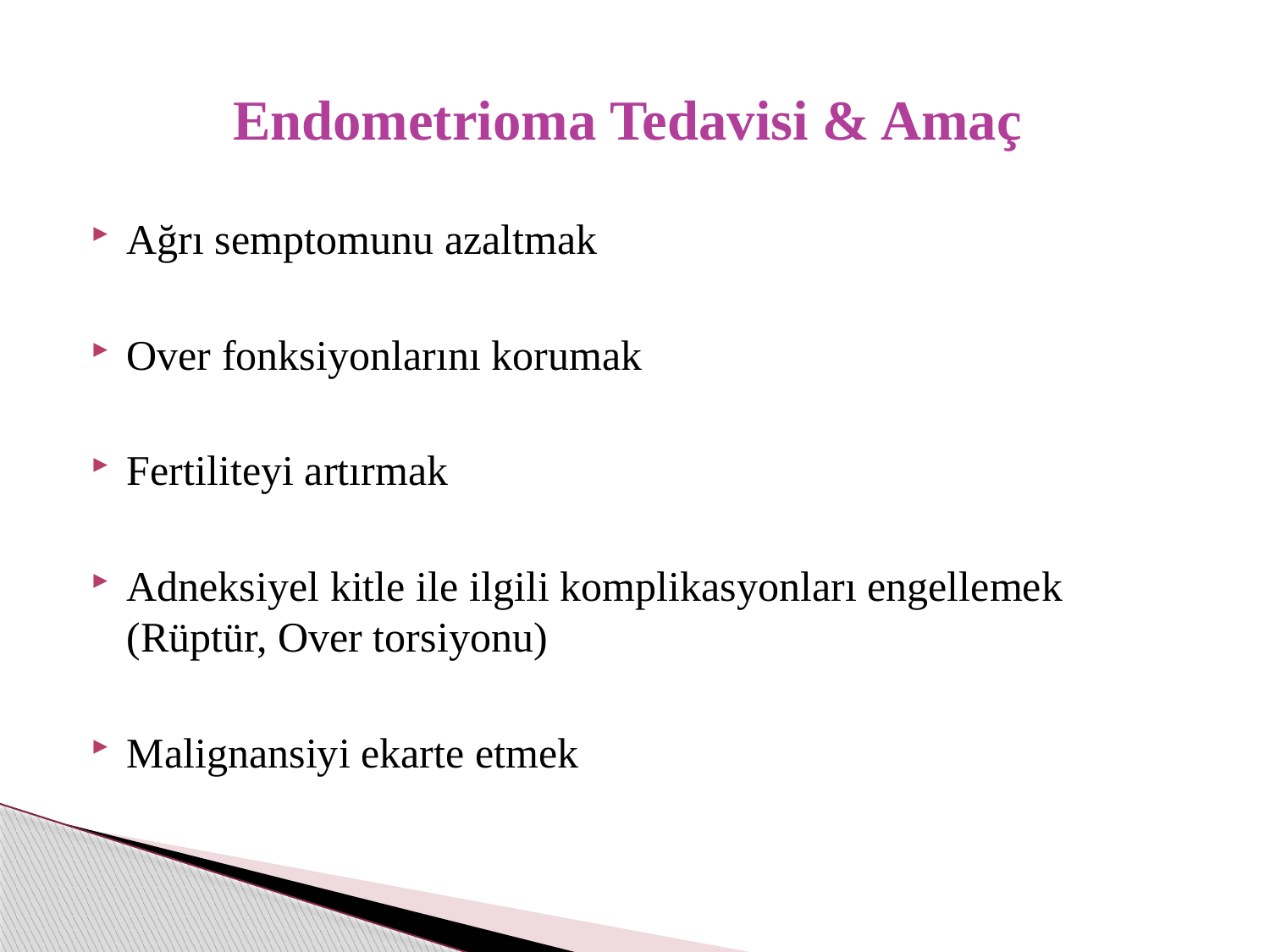

# Endometrioma Tedavisi & Amaç
Ağrı semptomunu azaltmak

Over fonksiyonlarını korumak

Fertiliteyi artırmak

Adneksiyel kitle ile ilgili komplikasyonları engellemek (Rüptür, Over torsiyonu)

Malignansiyi ekarte etmek